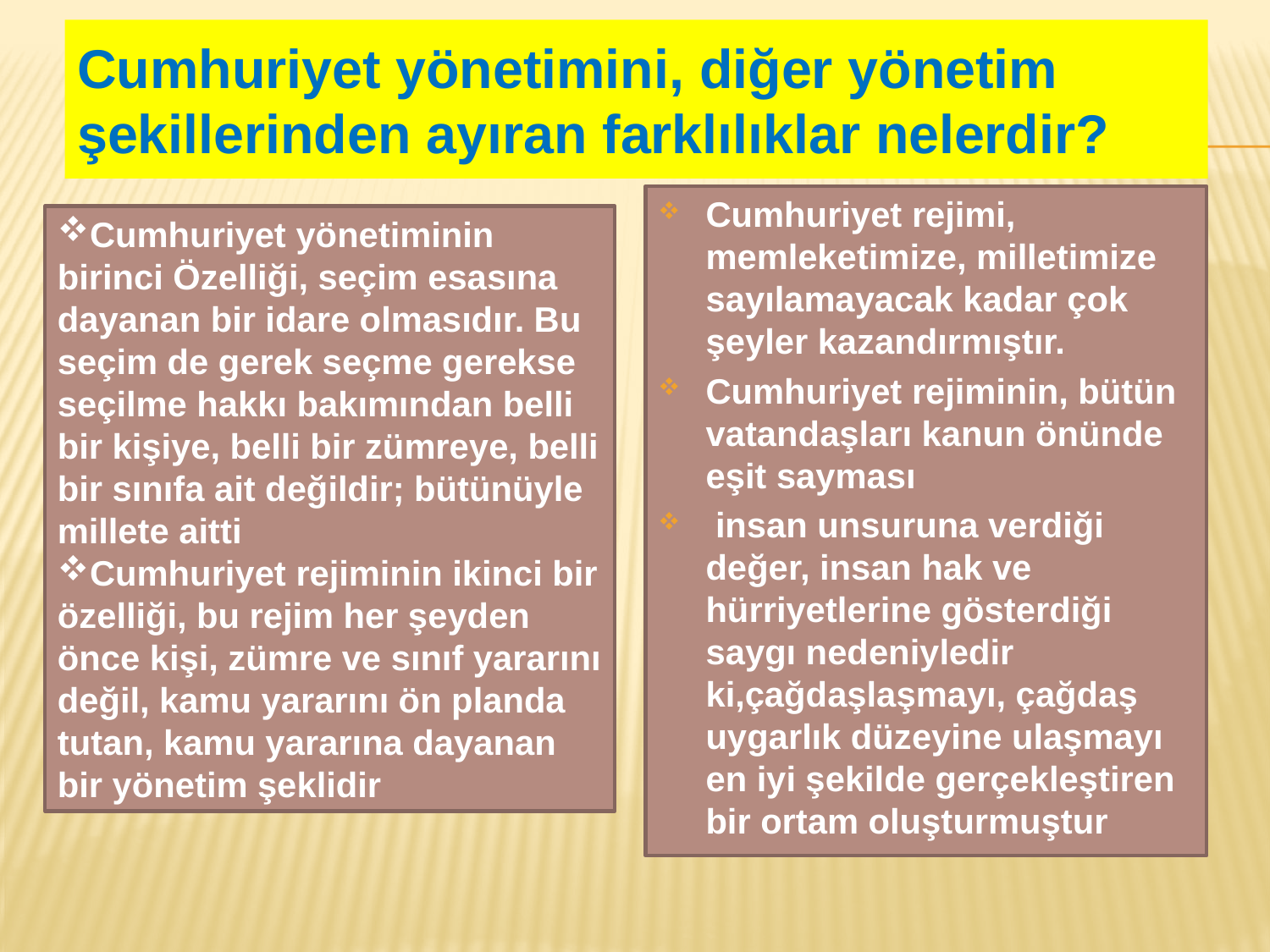

# Cumhuriyet yönetimini, diğer yönetim şekillerinden ayıran farklılıklar nelerdir?
Cumhuriyet rejimi, memleketimize, milletimize sayılamayacak kadar çok şeyler kazandırmıştır.
Cumhuriyet rejiminin, bütün vatandaşları kanun önünde eşit sayması
 insan unsuruna verdiği değer, insan hak ve hürriyetlerine gösterdiği saygı nedeniyledir ki,çağdaşlaşmayı, çağdaş uygarlık düzeyine ulaşmayı en iyi şekilde gerçekleştiren bir ortam oluşturmuştur

Cumhuriyet yönetiminin birinci Özelliği, seçim esasına dayanan bir idare olmasıdır. Bu seçim de gerek seçme gerekse seçilme hakkı bakımından belli bir kişiye, belli bir zümreye, belli bir sınıfa ait değildir; bütünüyle millete aitti
Cumhuriyet rejiminin ikinci bir özelliği, bu rejim her şeyden önce kişi, zümre ve sınıf yararını değil, kamu yararını ön planda tutan, kamu yararına dayanan bir yönetim şeklidir